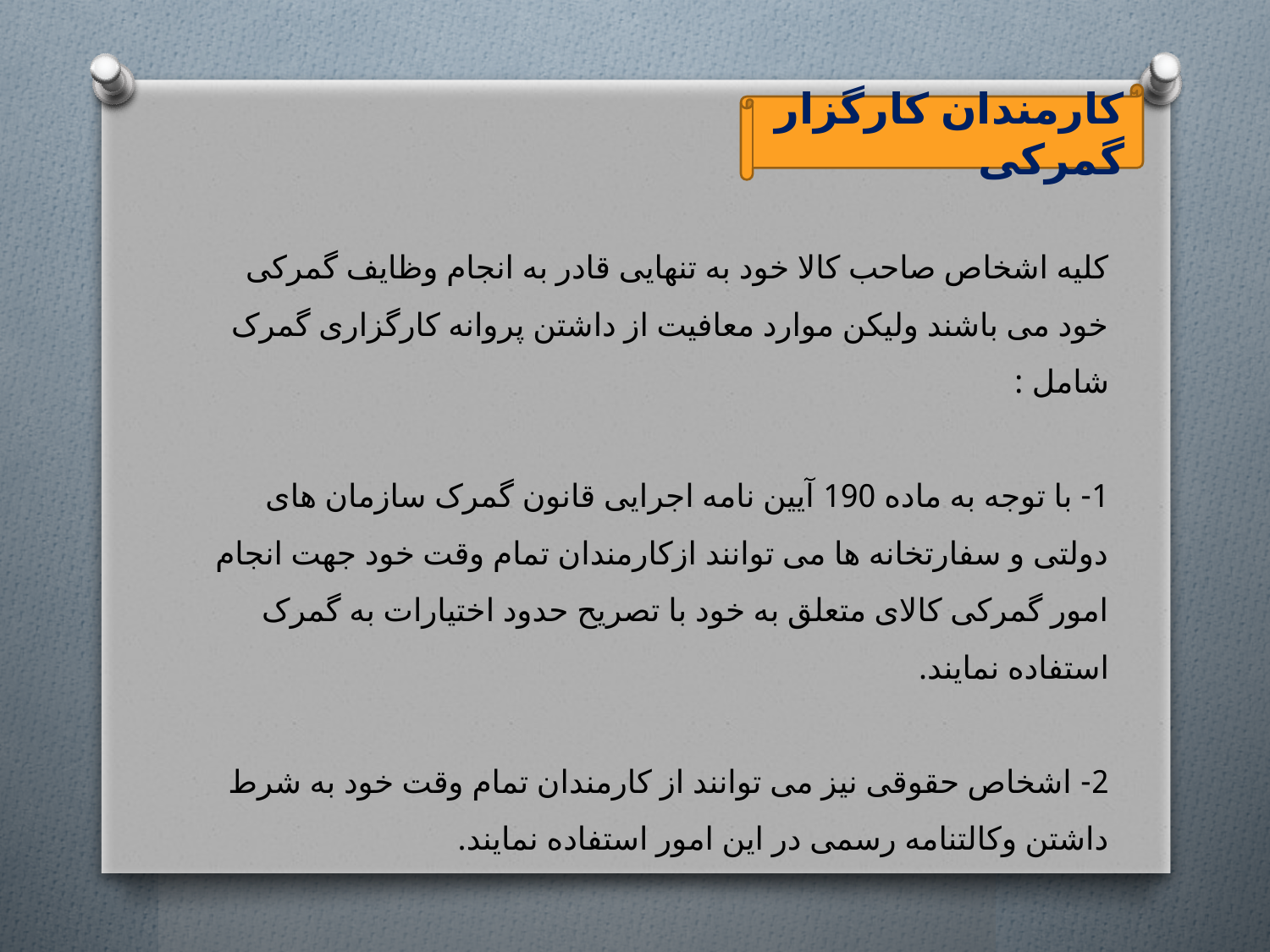

کارمندان کارگزار گمرکی
کلیه اشخاص صاحب کالا خود به تنهایی قادر به انجام وظایف گمرکی خود می باشند ولیکن موارد معافیت از داشتن پروانه کارگزاری گمرک شامل :

1- با توجه به ماده 190 آیین نامه اجرایی قانون گمرک سازمان های دولتی و سفارتخانه ها می توانند ازکارمندان تمام وقت خود جهت انجام امور گمرکی کالای متعلق به خود با تصریح حدود اختیارات به گمرک استفاده نمایند.

2- اشخاص حقوقی نیز می توانند از کارمندان تمام وقت خود به شرط داشتن وکالتنامه رسمی در این امور استفاده نمایند.